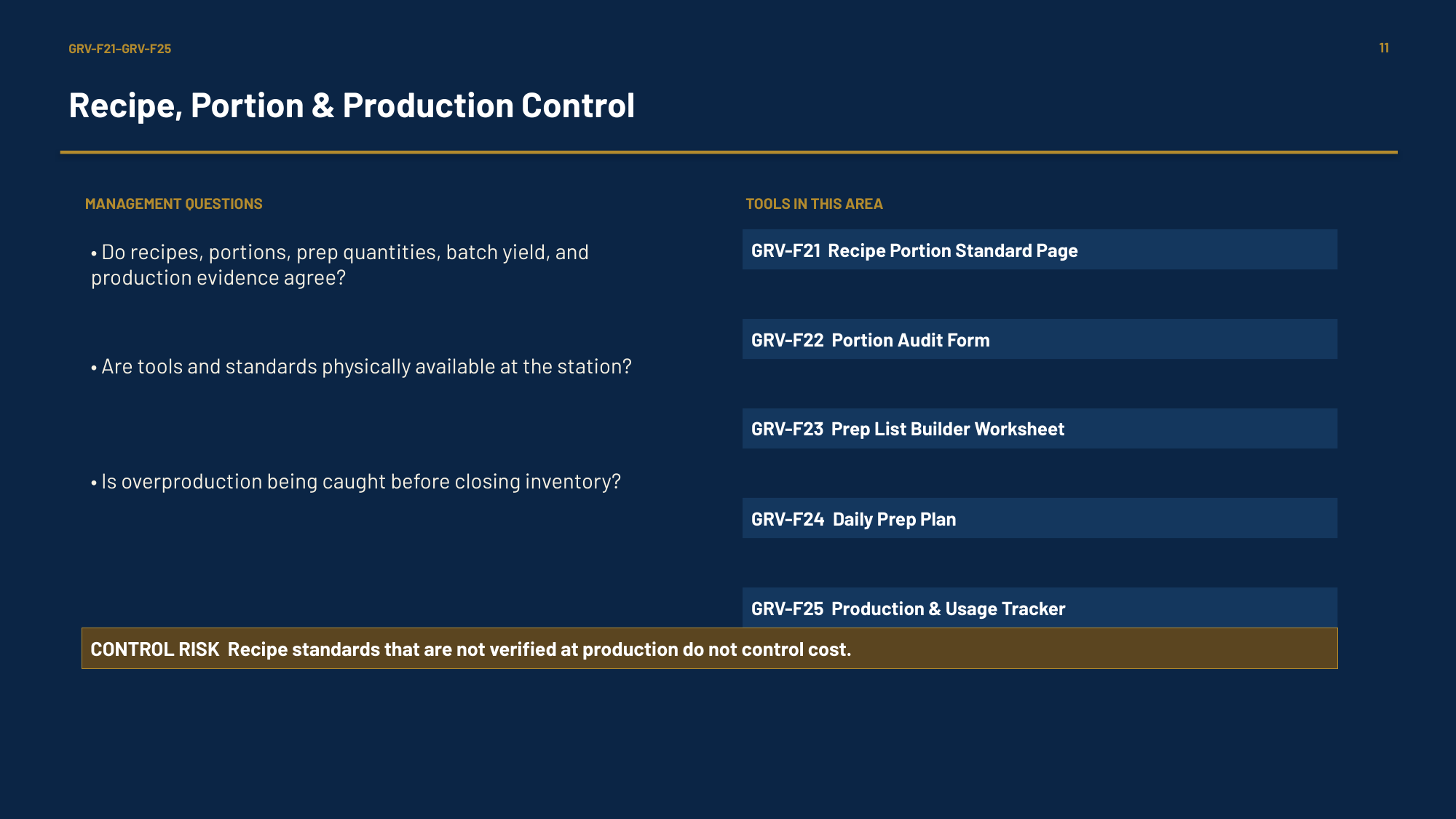

11
GRV-F21–GRV-F25
Recipe, Portion & Production Control

MANAGEMENT QUESTIONS
TOOLS IN THIS AREA
• Do recipes, portions, prep quantities, batch yield, and production evidence agree?
GRV-F21  Recipe Portion Standard Page
GRV-F22  Portion Audit Form
• Are tools and standards physically available at the station?
GRV-F23  Prep List Builder Worksheet
• Is overproduction being caught before closing inventory?
GRV-F24  Daily Prep Plan
GRV-F25  Production & Usage Tracker
CONTROL RISK  Recipe standards that are not verified at production do not control cost.